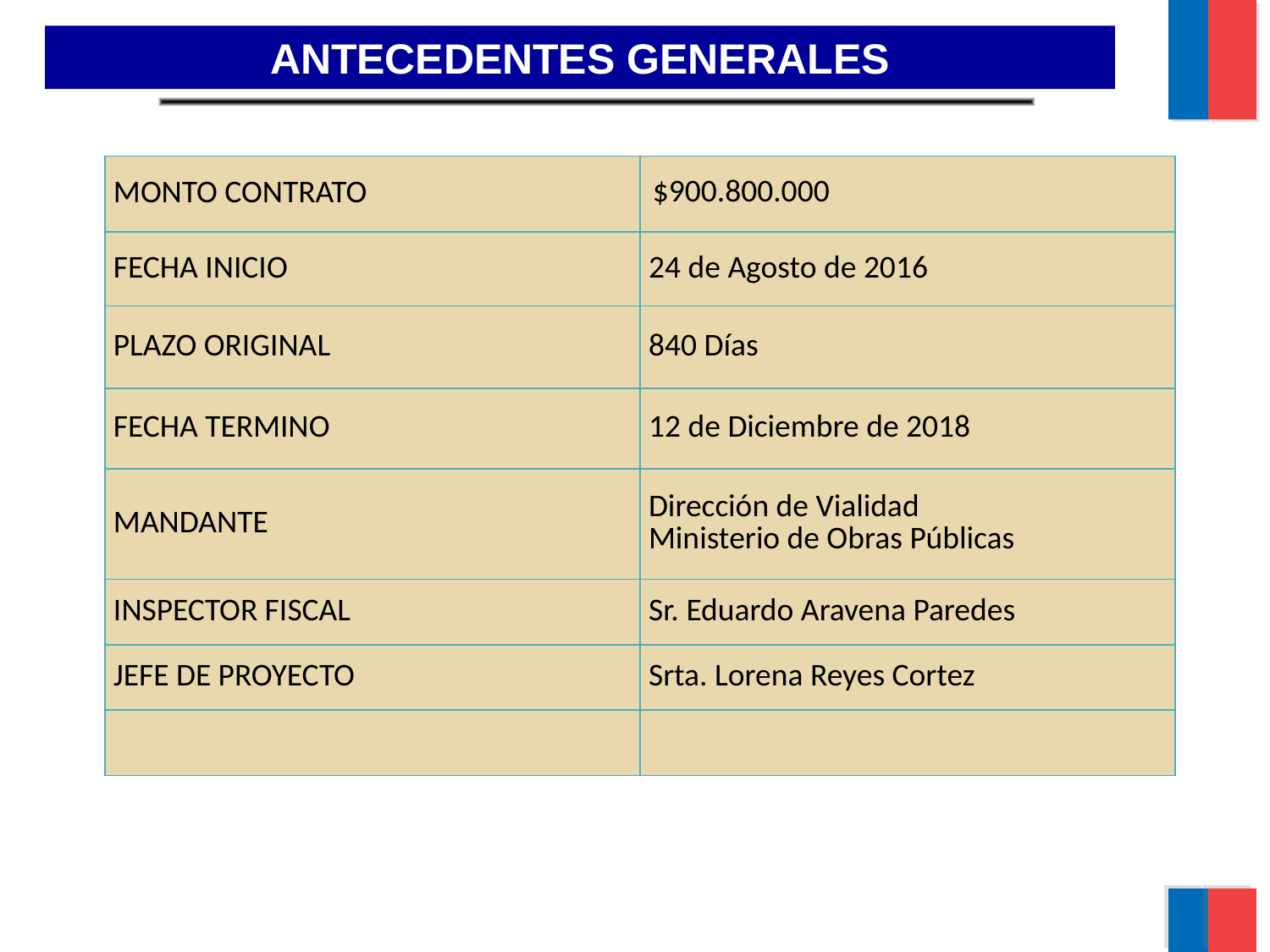

ANTECEDENTES GENERALES

| MONTO CONTRATO | $900.800.000 |
| --- | --- |
| FECHA INICIO | 24 de Agosto de 2016 |
| PLAZO ORIGINAL | 840 Días |
| FECHA TERMINO | 12 de Diciembre de 2018 |
| MANDANTE | Dirección de Vialidad Ministerio de Obras Públicas |
| INSPECTOR FISCAL | Sr. Eduardo Aravena Paredes |
| JEFE DE PROYECTO | Srta. Lorena Reyes Cortez |
|  |  |